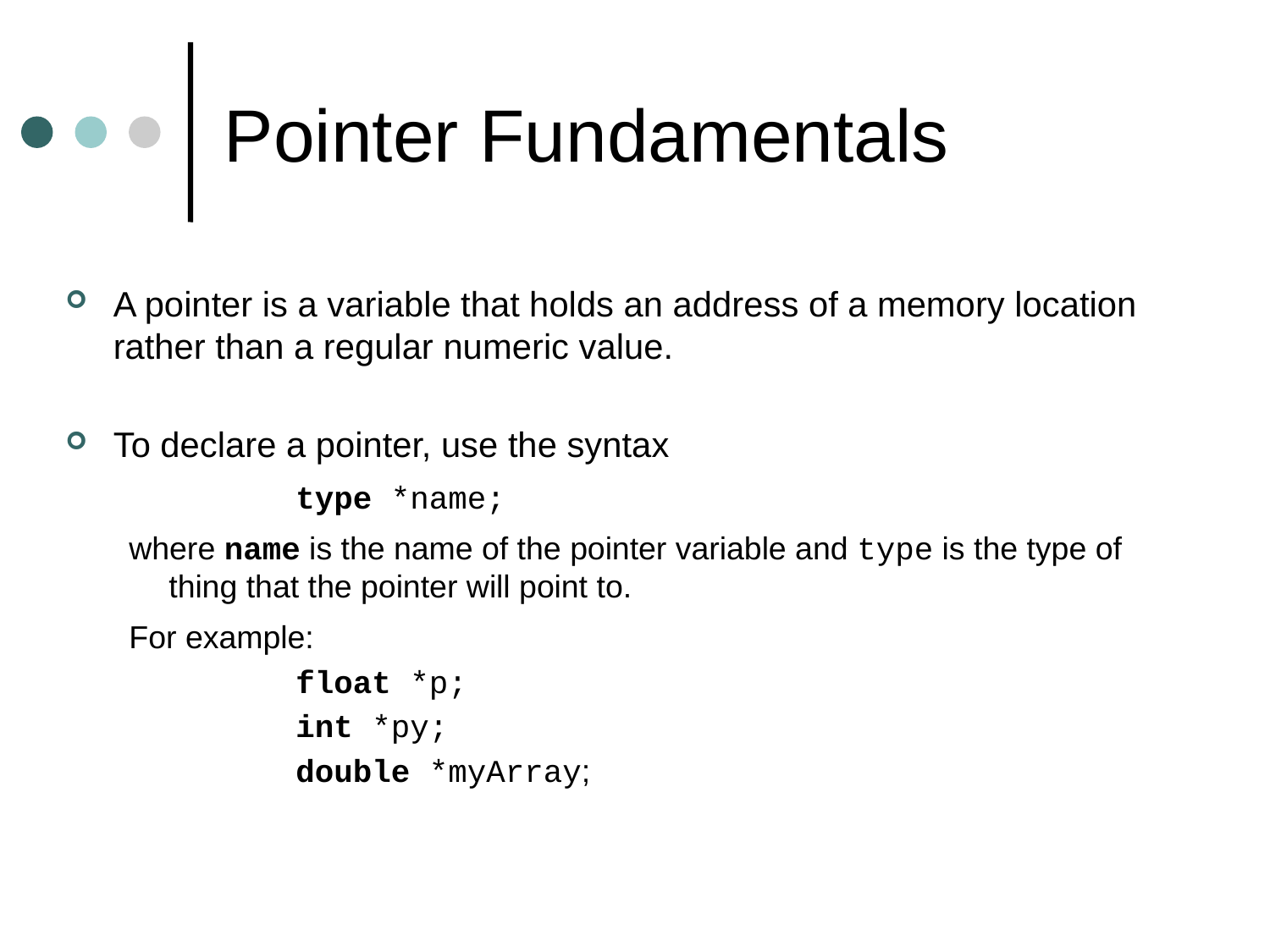

# Pointer Fundamentals
A pointer is a variable that holds an address of a memory location rather than a regular numeric value.

To declare a pointer, use the syntax
		type *name;
where name is the name of the pointer variable and type is the type of thing that the pointer will point to.
For example:
		float *p;
		int *py;
		double *myArray;